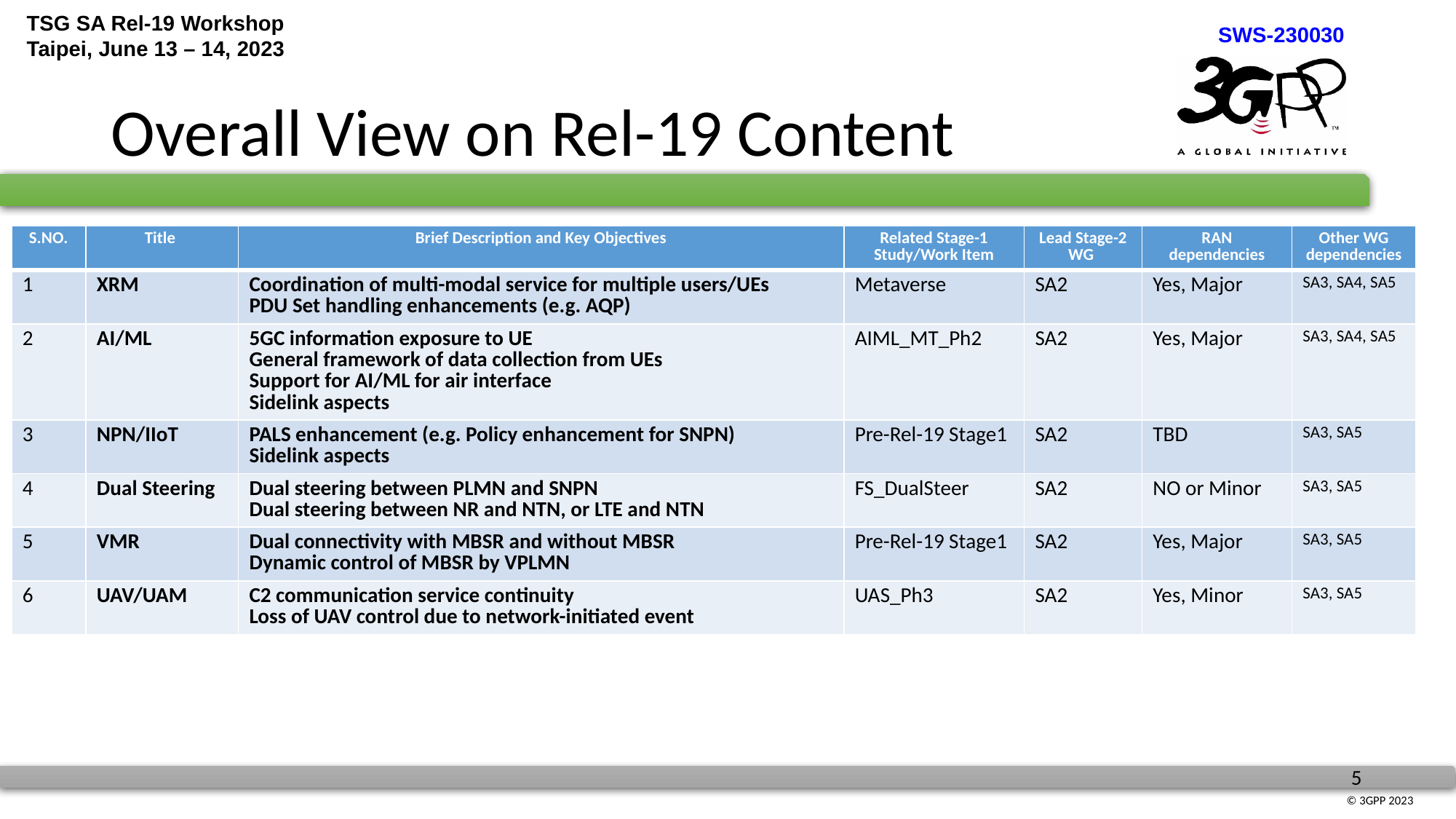

# Overall View on Rel-19 Content
| S.NO. | Title | Brief Description and Key Objectives | Related Stage-1 Study/Work Item | Lead Stage-2 WG | RAN dependencies | Other WG dependencies |
| --- | --- | --- | --- | --- | --- | --- |
| 1 | XRM | Coordination of multi-modal service for multiple users/UEs PDU Set handling enhancements (e.g. AQP) | Metaverse | SA2 | Yes, Major | SA3, SA4, SA5 |
| 2 | AI/ML | 5GC information exposure to UE General framework of data collection from UEs Support for AI/ML for air interface Sidelink aspects | AIML\_MT\_Ph2 | SA2 | Yes, Major | SA3, SA4, SA5 |
| 3 | NPN/IIoT | PALS enhancement (e.g. Policy enhancement for SNPN) Sidelink aspects | Pre-Rel-19 Stage1 | SA2 | TBD | SA3, SA5 |
| 4 | Dual Steering | Dual steering between PLMN and SNPN Dual steering between NR and NTN, or LTE and NTN | FS\_DualSteer | SA2 | NO or Minor | SA3, SA5 |
| 5 | VMR | Dual connectivity with MBSR and without MBSR Dynamic control of MBSR by VPLMN | Pre-Rel-19 Stage1 | SA2 | Yes, Major | SA3, SA5 |
| 6 | UAV/UAM | C2 communication service continuity Loss of UAV control due to network-initiated event | UAS\_Ph3 | SA2 | Yes, Minor | SA3, SA5 |